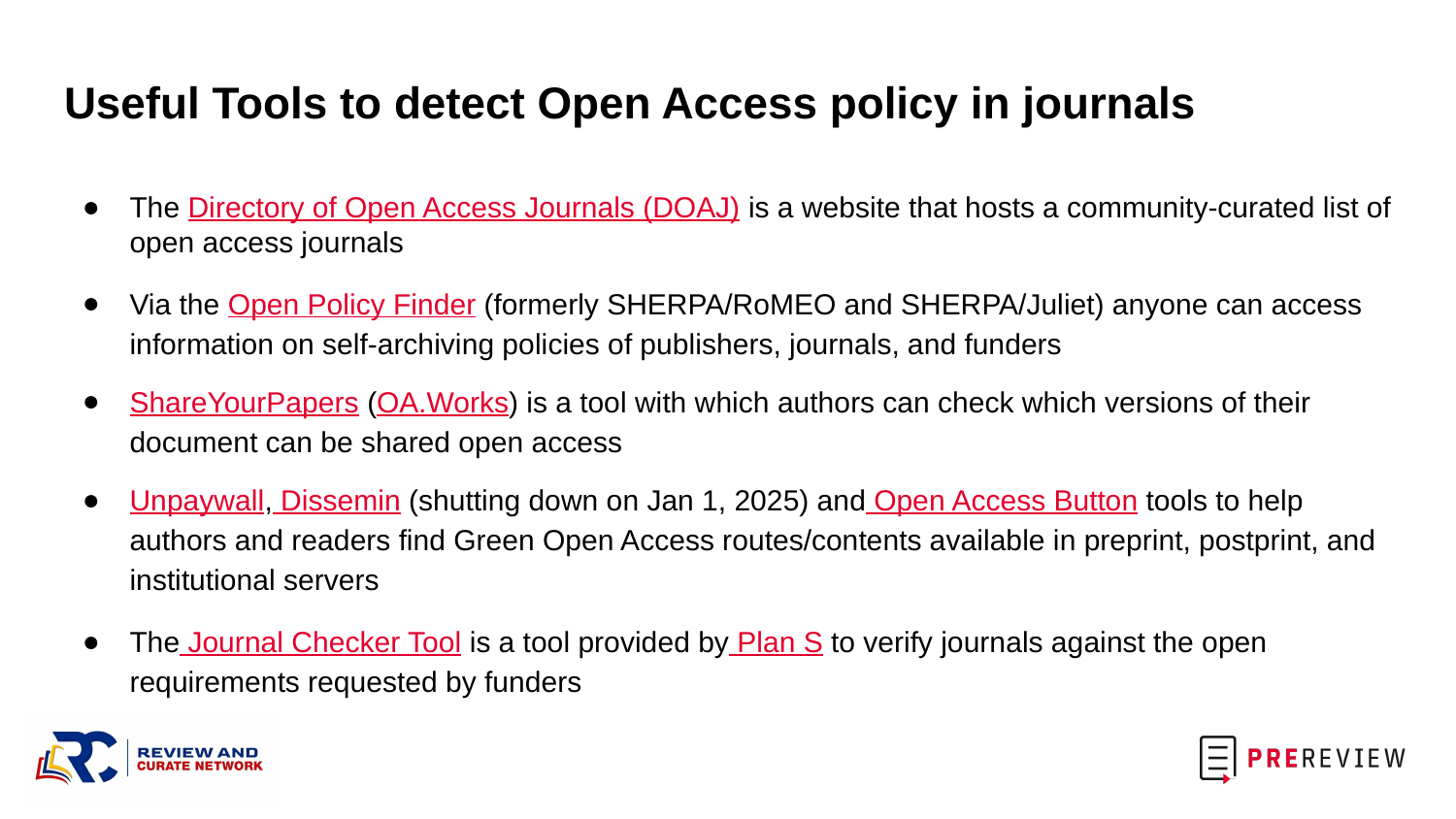

# Useful Tools to detect Open Access policy in journals
The Directory of Open Access Journals (DOAJ) is a website that hosts a community-curated list of open access journals
Via the Open Policy Finder (formerly SHERPA/RoMEO and SHERPA/Juliet) anyone can access information on self-archiving policies of publishers, journals, and funders
ShareYourPapers (OA.Works) is a tool with which authors can check which versions of their document can be shared open access
Unpaywall, Dissemin (shutting down on Jan 1, 2025) and Open Access Button tools to help authors and readers find Green Open Access routes/contents available in preprint, postprint, and institutional servers
The Journal Checker Tool is a tool provided by Plan S to verify journals against the open requirements requested by funders